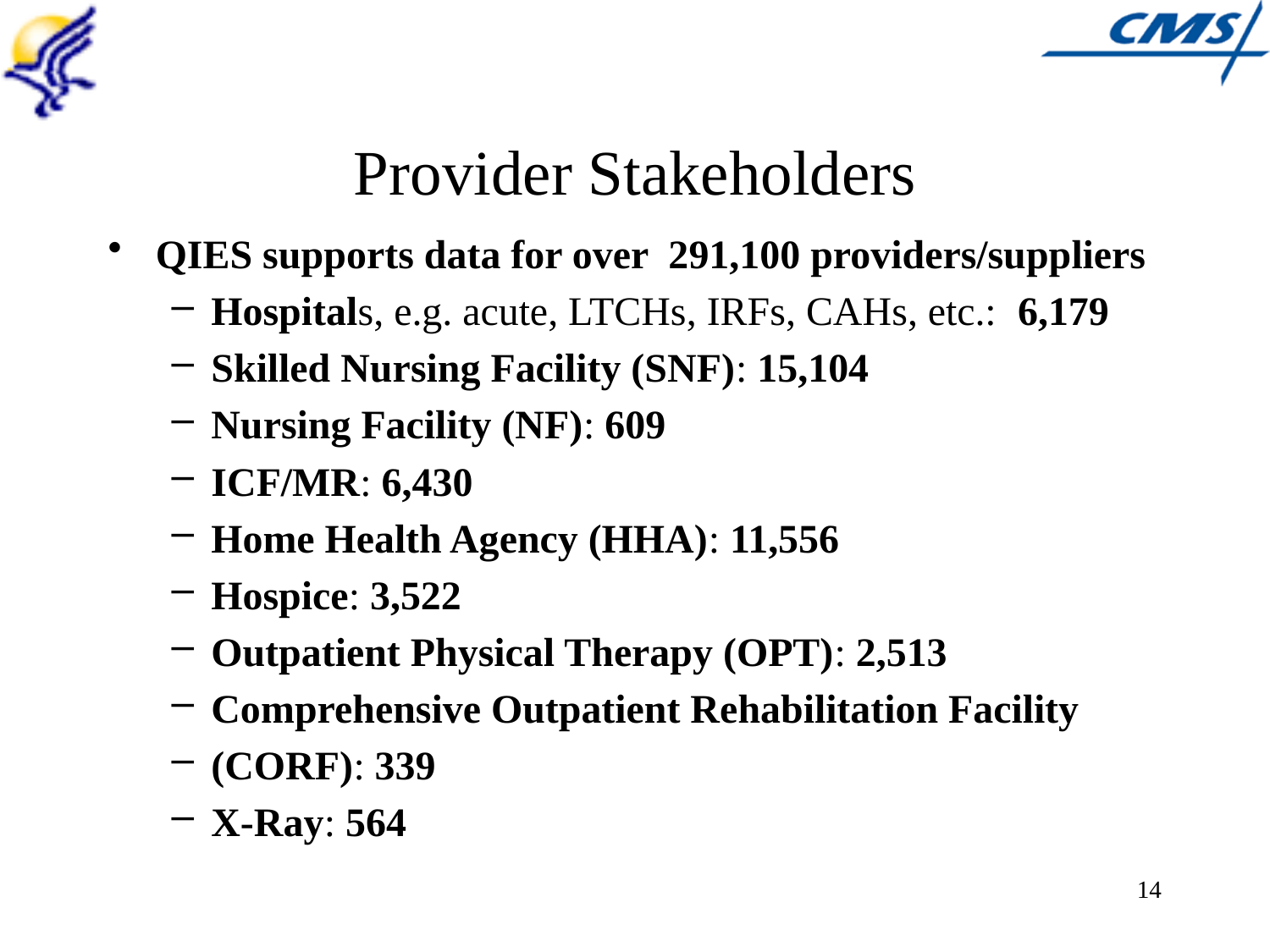

# Provider Stakeholders
QIES supports data for over  291,100 providers/suppliers
Hospitals, e.g. acute, LTCHs, IRFs, CAHs, etc.:  6,179
Skilled Nursing Facility (SNF): 15,104
Nursing Facility (NF): 609
ICF/MR: 6,430
Home Health Agency (HHA): 11,556
Hospice: 3,522
Outpatient Physical Therapy (OPT): 2,513
Comprehensive Outpatient Rehabilitation Facility
(CORF): 339
X-Ray: 564

14